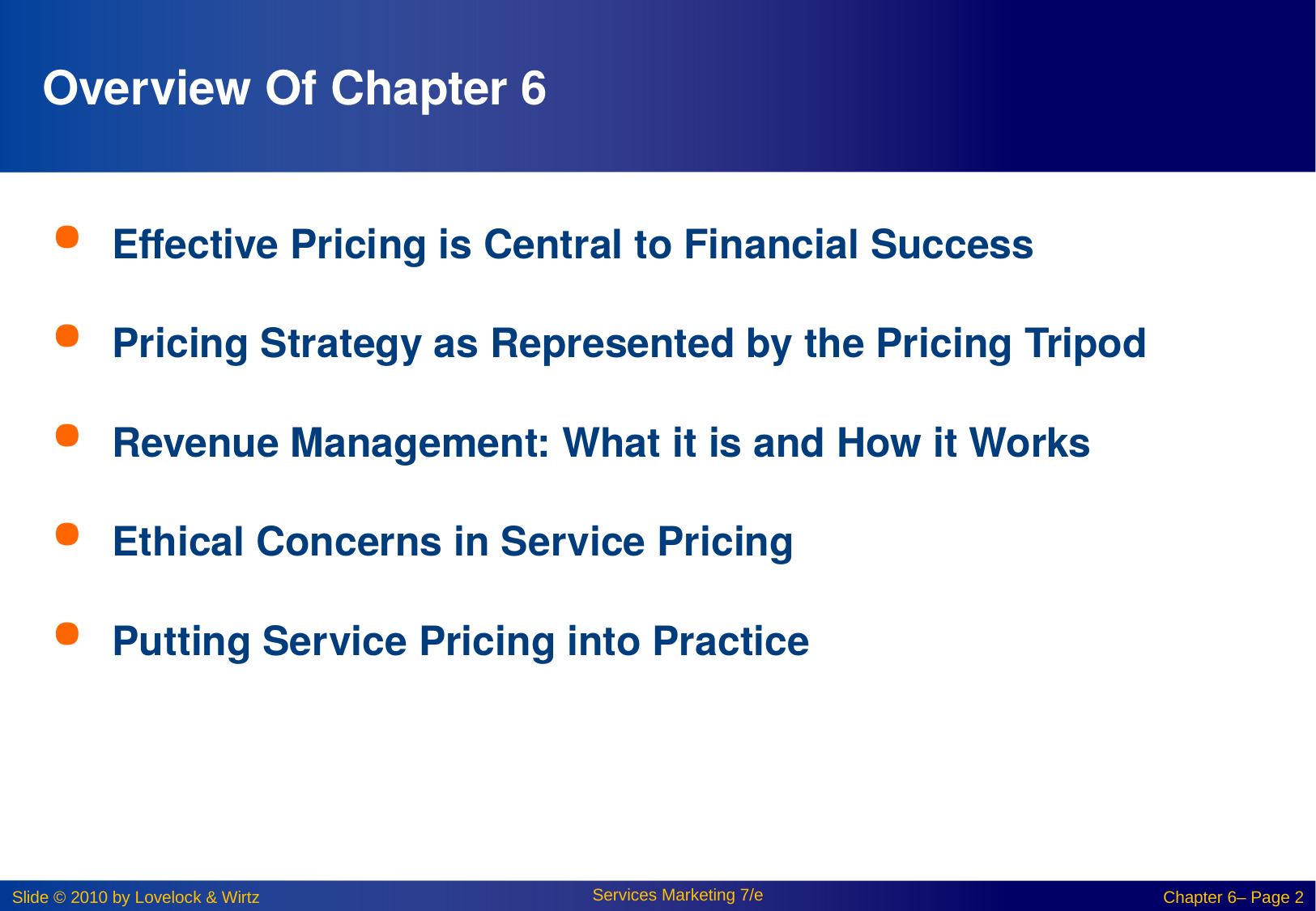

# Overview Of Chapter 6
Effective Pricing is Central to Financial Success
Pricing Strategy as Represented by the Pricing Tripod
Revenue Management: What it is and How it Works
Ethical Concerns in Service Pricing
Putting Service Pricing into Practice